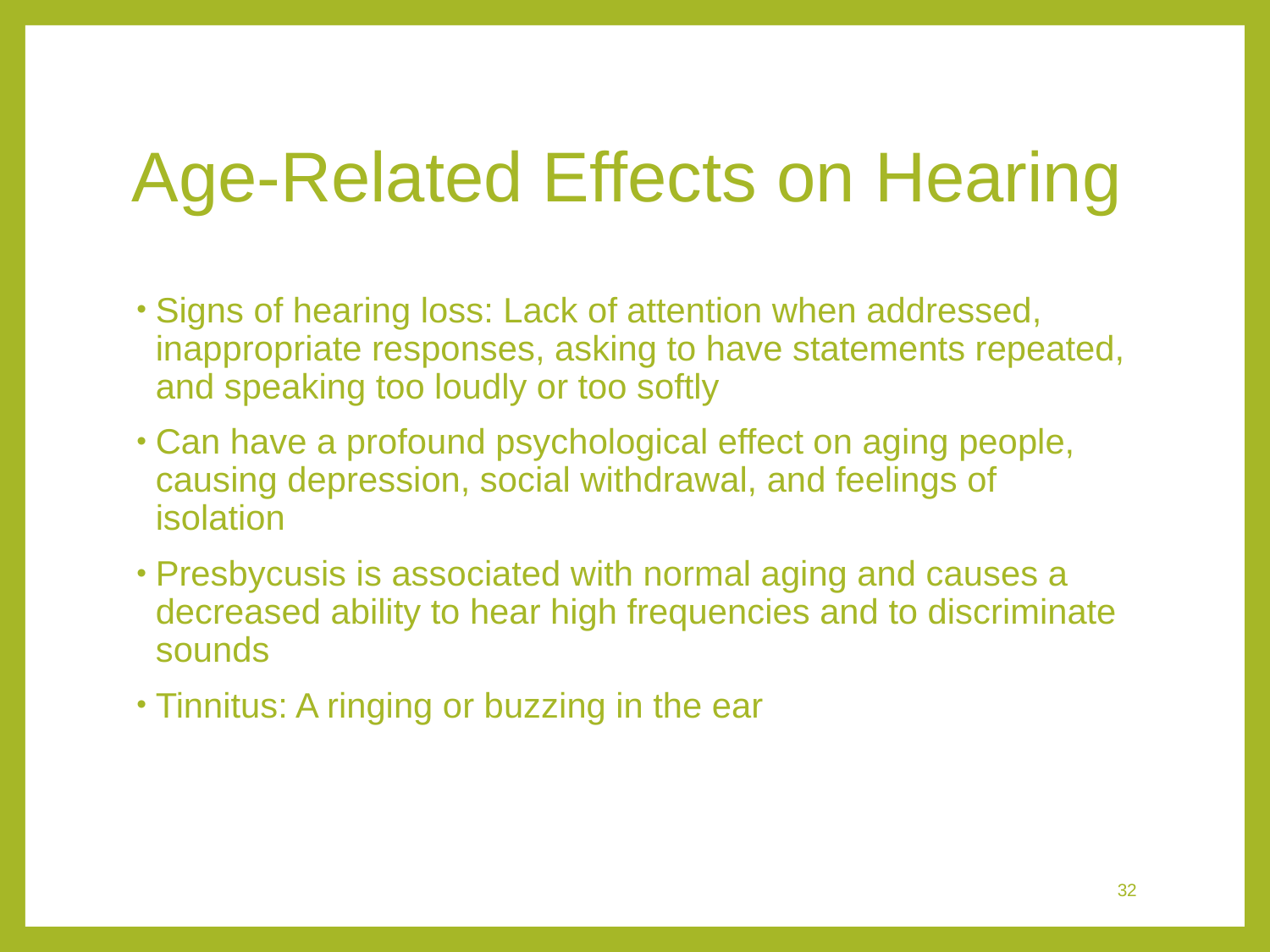

# Age-Related Effects on Hearing
Signs of hearing loss: Lack of attention when addressed, inappropriate responses, asking to have statements repeated, and speaking too loudly or too softly
Can have a profound psychological effect on aging people, causing depression, social withdrawal, and feelings of isolation
Presbycusis is associated with normal aging and causes a decreased ability to hear high frequencies and to discriminate sounds
Tinnitus: A ringing or buzzing in the ear
 32